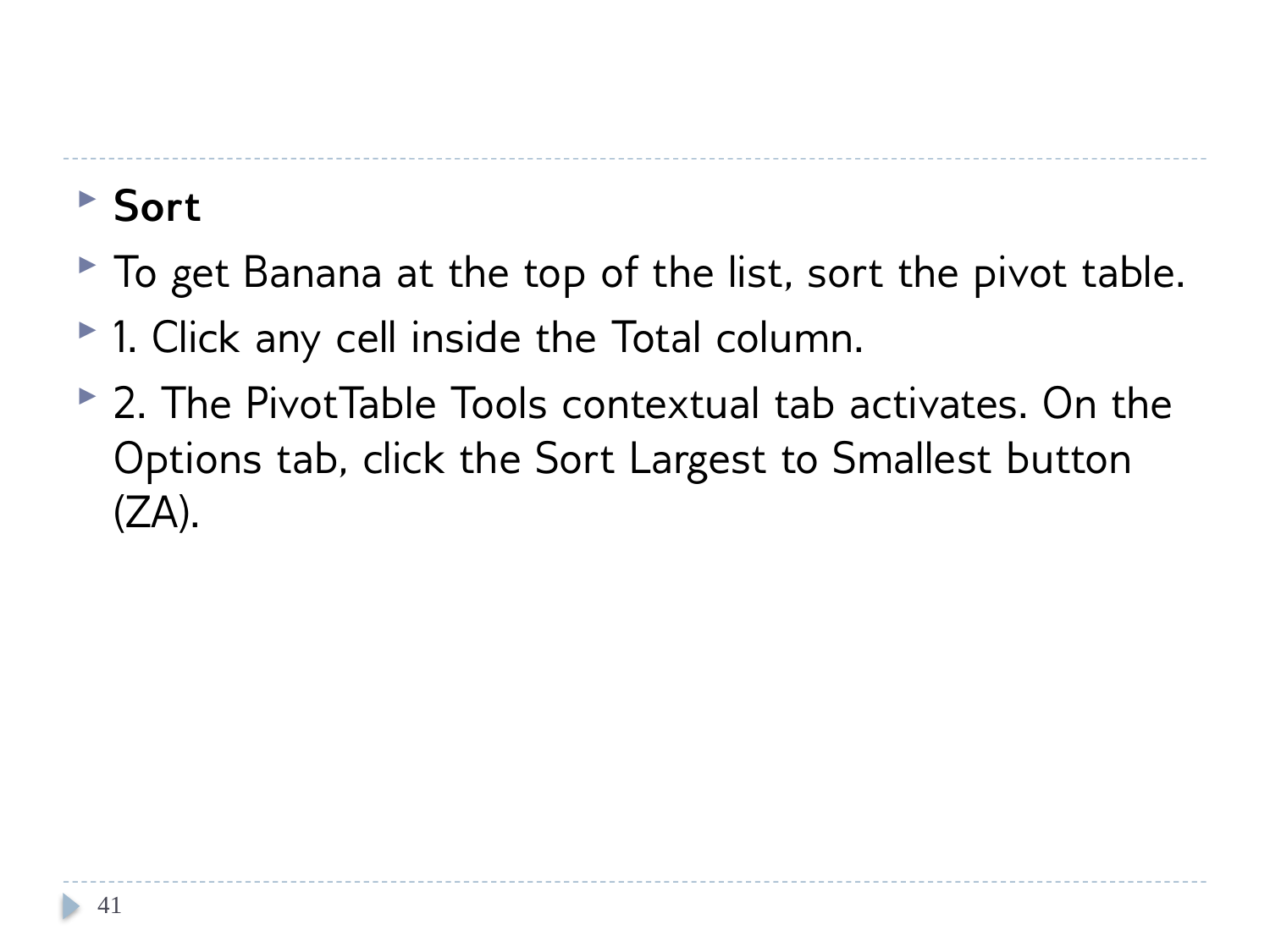

#
Sort
To get Banana at the top of the list, sort the pivot table.
1. Click any cell inside the Total column.
2. The PivotTable Tools contextual tab activates. On the Options tab, click the Sort Largest to Smallest button (ZA).

41